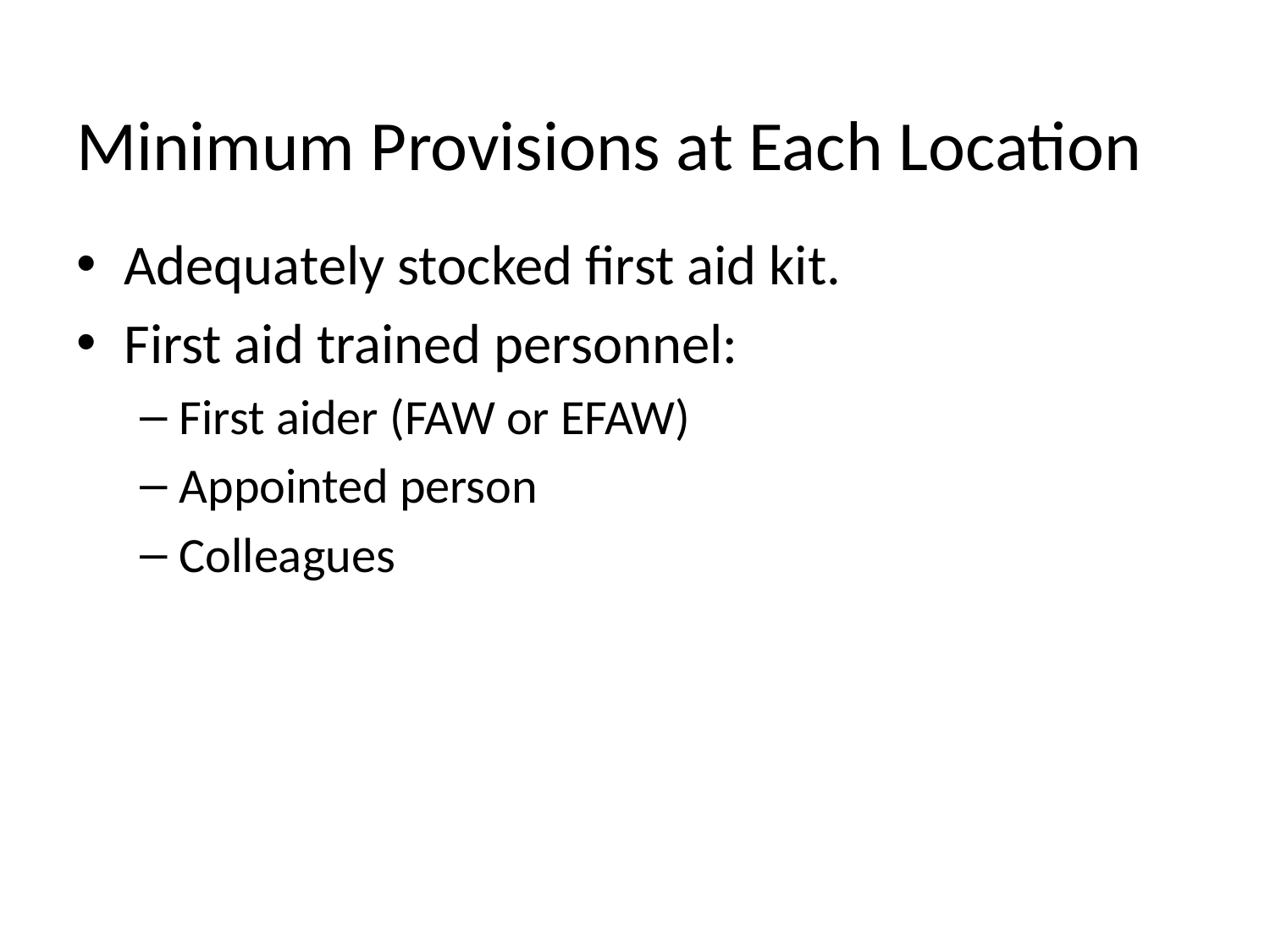

# Minimum Provisions at Each Location
Adequately stocked first aid kit.
First aid trained personnel:
First aider (FAW or EFAW)
Appointed person
Colleagues